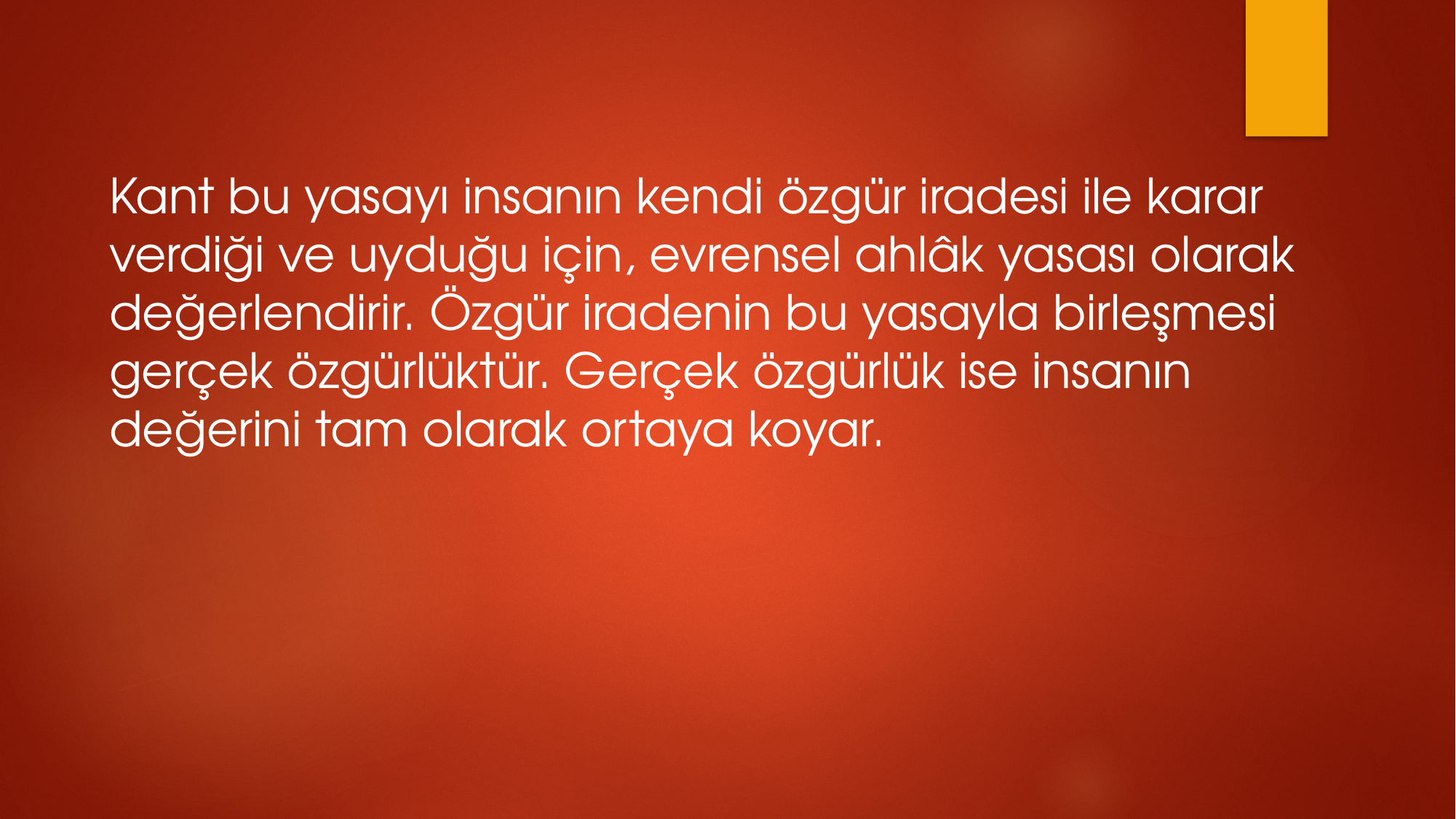

Kant bu yasayı insanın kendi özgür iradesi ile karar verdiği ve uyduğu için, evrensel ahlâk yasası olarak değerlendirir. Özgür iradenin bu yasayla birleşmesi gerçek özgürlüktür. Gerçek özgürlük ise insanın değerini tam olarak ortaya koyar.